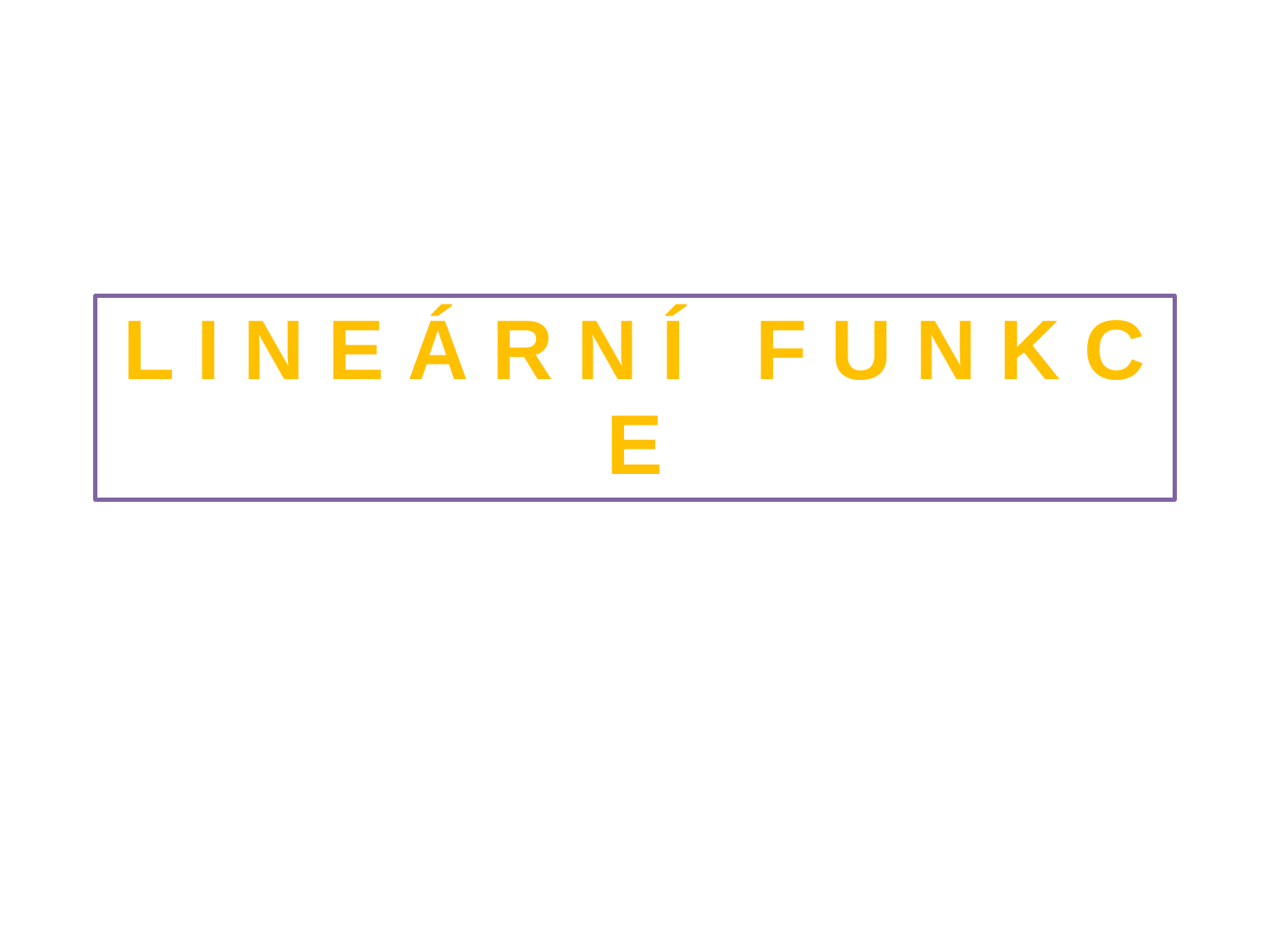

# L I N E Á R N Í   F U N K C E